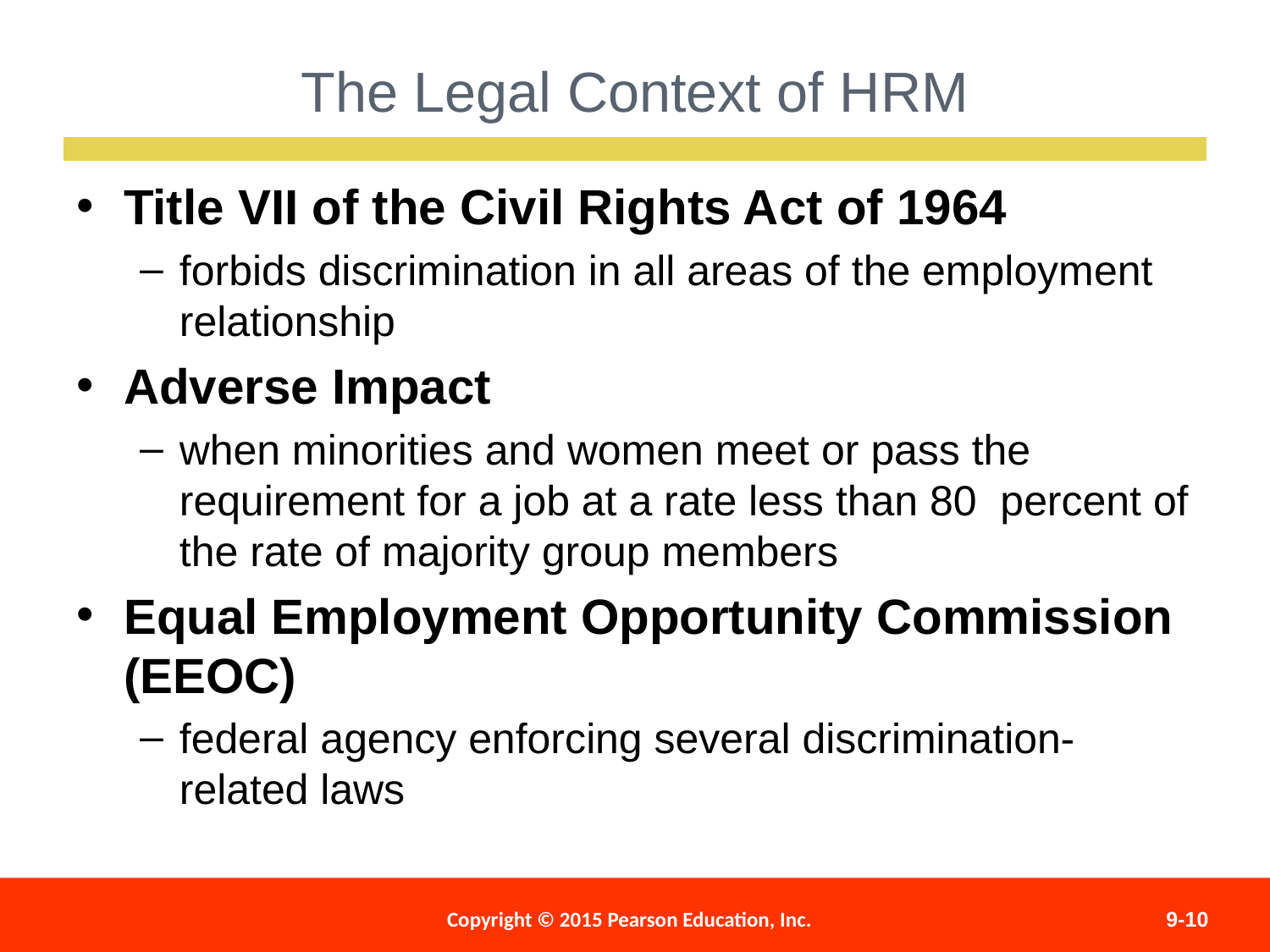

The Legal Context of HRM
Title VII of the Civil Rights Act of 1964
forbids discrimination in all areas of the employment relationship
Adverse Impact
when minorities and women meet or pass the requirement for a job at a rate less than 80  percent of the rate of majority group members
Equal Employment Opportunity Commission (EEOC)
federal agency enforcing several discrimination-related laws